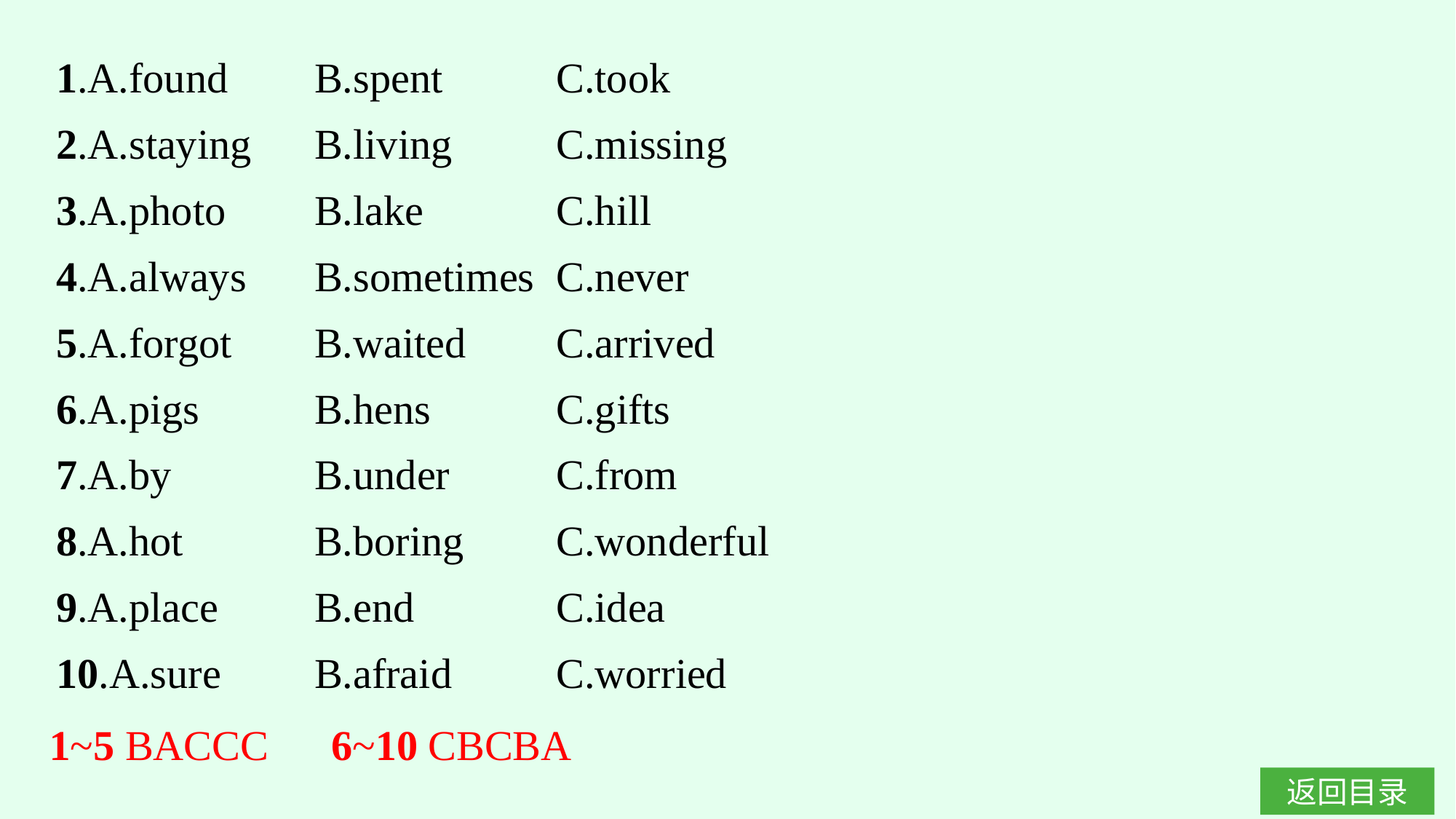

1.A.found	B.spent	C.took
2.A.staying	B.living	C.missing
3.A.photo	B.lake		C.hill
4.A.always	B.sometimes	C.never
5.A.forgot	B.waited	C.arrived
6.A.pigs	B.hens		C.gifts
7.A.by		B.under	C.from
8.A.hot		B.boring	C.wonderful
9.A.place	B.end		C.idea
10.A.sure	B.afraid	C.worried
1~5 BACCC　6~10 CBCBA